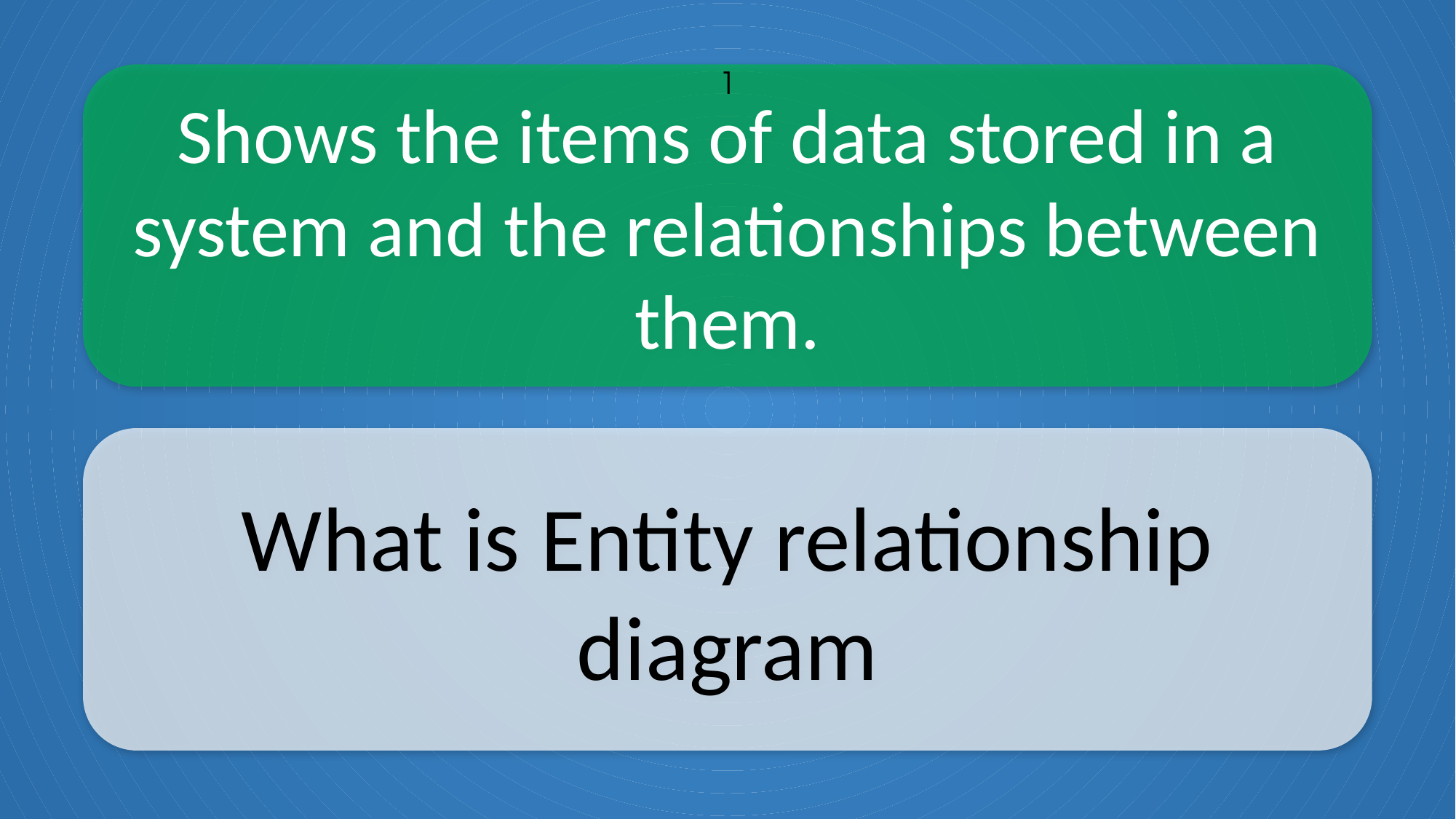

Shows the items of data stored in a system and the relationships between them.
1
What is Entity relationship diagram